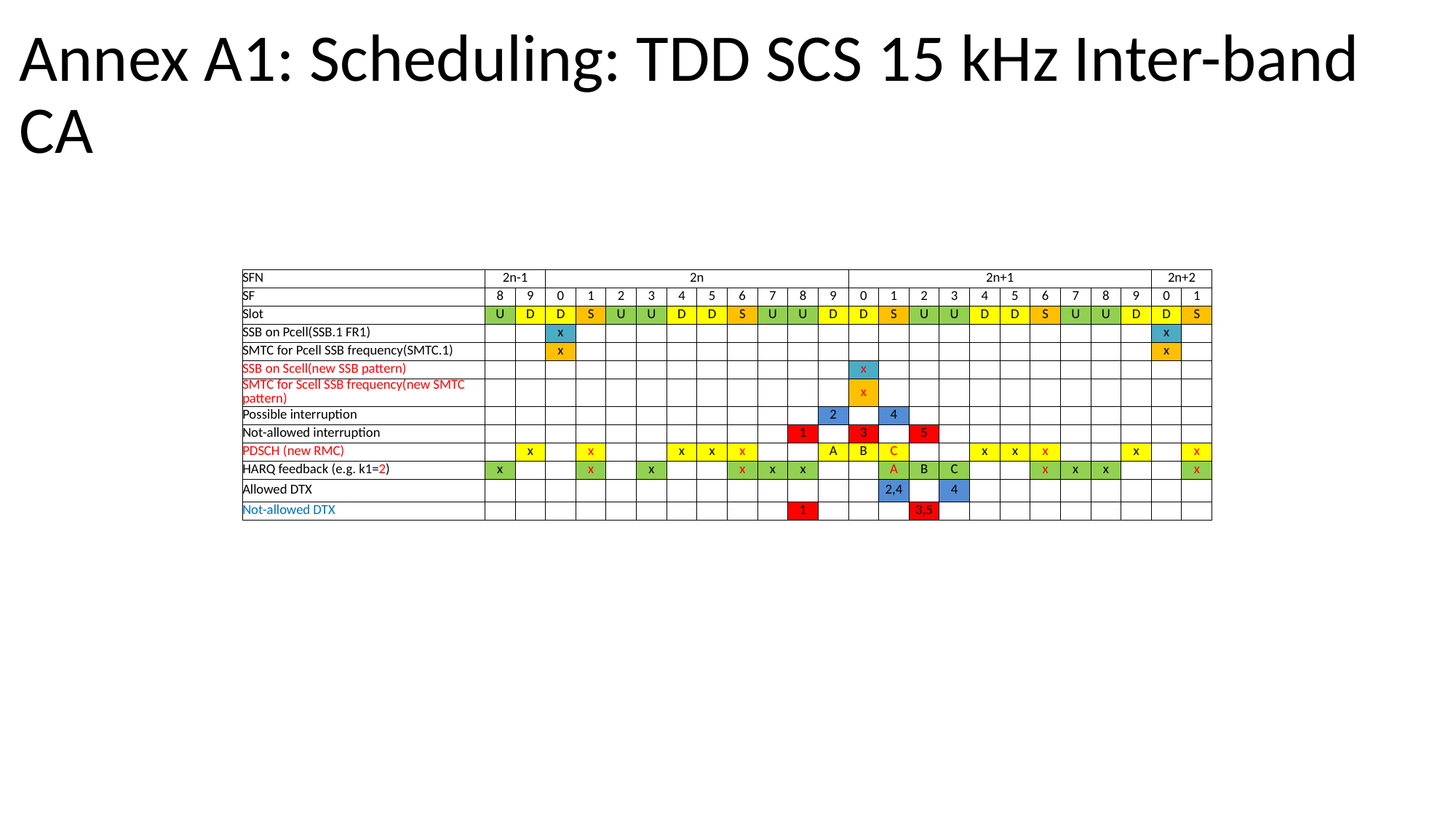

# Annex A1: Scheduling: TDD SCS 15 kHz Inter-band CA
| SFN |  |  |  |  |  |  |  | 2n-1 |  | 2n |  |  |  |  |  |  |  |  |  | 2n+1 |  |  |  |  |  |  |  |  |  | 2n+2 |  |
| --- | --- | --- | --- | --- | --- | --- | --- | --- | --- | --- | --- | --- | --- | --- | --- | --- | --- | --- | --- | --- | --- | --- | --- | --- | --- | --- | --- | --- | --- | --- | --- |
| SF |  |  |  |  |  |  |  | 8 | 9 | 0 | 1 | 2 | 3 | 4 | 5 | 6 | 7 | 8 | 9 | 0 | 1 | 2 | 3 | 4 | 5 | 6 | 7 | 8 | 9 | 0 | 1 |
| Slot |  |  |  |  |  |  |  | U | D | D | S | U | U | D | D | S | U | U | D | D | S | U | U | D | D | S | U | U | D | D | S |
| SSB on Pcell(SSB.1 FR1) |  |  |  |  |  |  |  |  |  | x |  |  |  |  |  |  |  |  |  |  |  |  |  |  |  |  |  |  |  | x |  |
| SMTC for Pcell SSB frequency(SMTC.1) |  |  |  |  |  |  |  |  |  | x |  |  |  |  |  |  |  |  |  |  |  |  |  |  |  |  |  |  |  | x |  |
| SSB on Scell(new SSB pattern) |  |  |  |  |  |  |  |  |  |  |  |  |  |  |  |  |  |  |  | x |  |  |  |  |  |  |  |  |  |  |  |
| SMTC for Scell SSB frequency(new SMTC pattern) |  |  |  |  |  |  |  |  |  |  |  |  |  |  |  |  |  |  |  | x |  |  |  |  |  |  |  |  |  |  |  |
| Possible interruption |  |  |  |  |  |  |  |  |  |  |  |  |  |  |  |  |  |  | 2 |  | 4 |  |  |  |  |  |  |  |  |  |  |
| Not-allowed interruption |  |  |  |  |  |  |  |  |  |  |  |  |  |  |  |  |  | 1 |  | 3 |  | 5 |  |  |  |  |  |  |  |  |  |
| PDSCH (new RMC) |  |  |  |  |  |  |  |  | x |  | x |  |  | x | x | x |  |  | A | B | C |  |  | x | x | x |  |  | x |  | x |
| HARQ feedback (e.g. k1=2) |  |  |  |  |  |  |  | x |  |  | x |  | x |  |  | x | x | x |  |  | A | B | C |  |  | x | x | x |  |  | x |
| Allowed DTX |  |  |  |  |  |  |  |  |  |  |  |  |  |  |  |  |  |  |  |  | 2,4 |  | 4 |  |  |  |  |  |  |  |  |
| Not-allowed DTX |  |  |  |  |  |  |  |  |  |  |  |  |  |  |  |  |  | 1 |  |  |  | 3,5 |  |  |  |  |  |  |  |  |  |